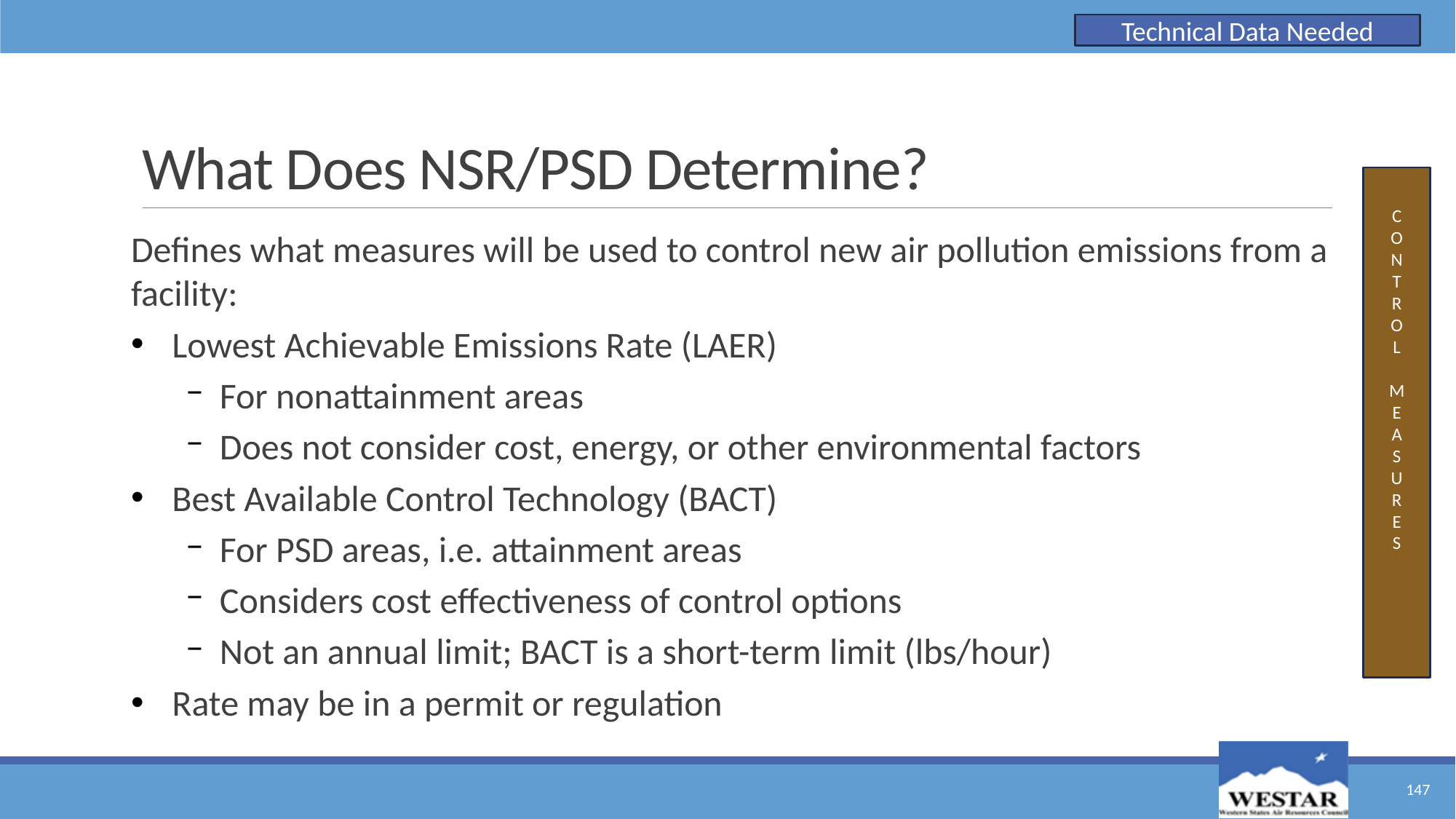

Technical Data Needed
# What Does NSR/PSD Determine?
C
O
N
T
R
O
L

M
E
A
S
U
R
E
S

Defines what measures will be used to control new air pollution emissions from a facility:
Lowest Achievable Emissions Rate (LAER)
For nonattainment areas
Does not consider cost, energy, or other environmental factors
Best Available Control Technology (BACT)
For PSD areas, i.e. attainment areas
Considers cost effectiveness of control options
Not an annual limit; BACT is a short-term limit (lbs/hour)
Rate may be in a permit or regulation

147